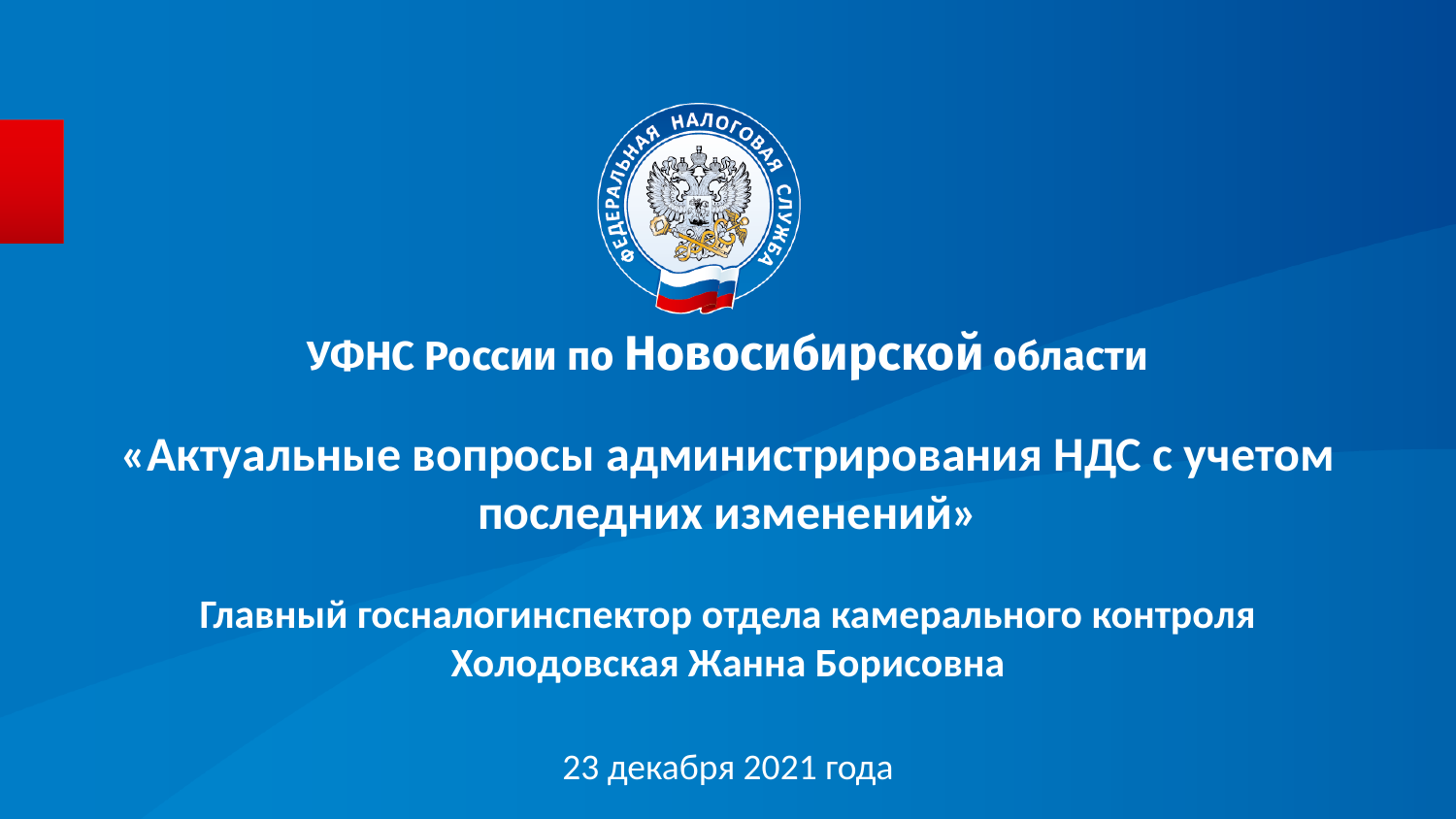

УФНС России по Новосибирской области

# «Актуальные вопросы администрирования НДС с учетом последних изменений» Главный госналогинспектор отдела камерального контроля Холодовская Жанна Борисовна 23 декабря 2021 года